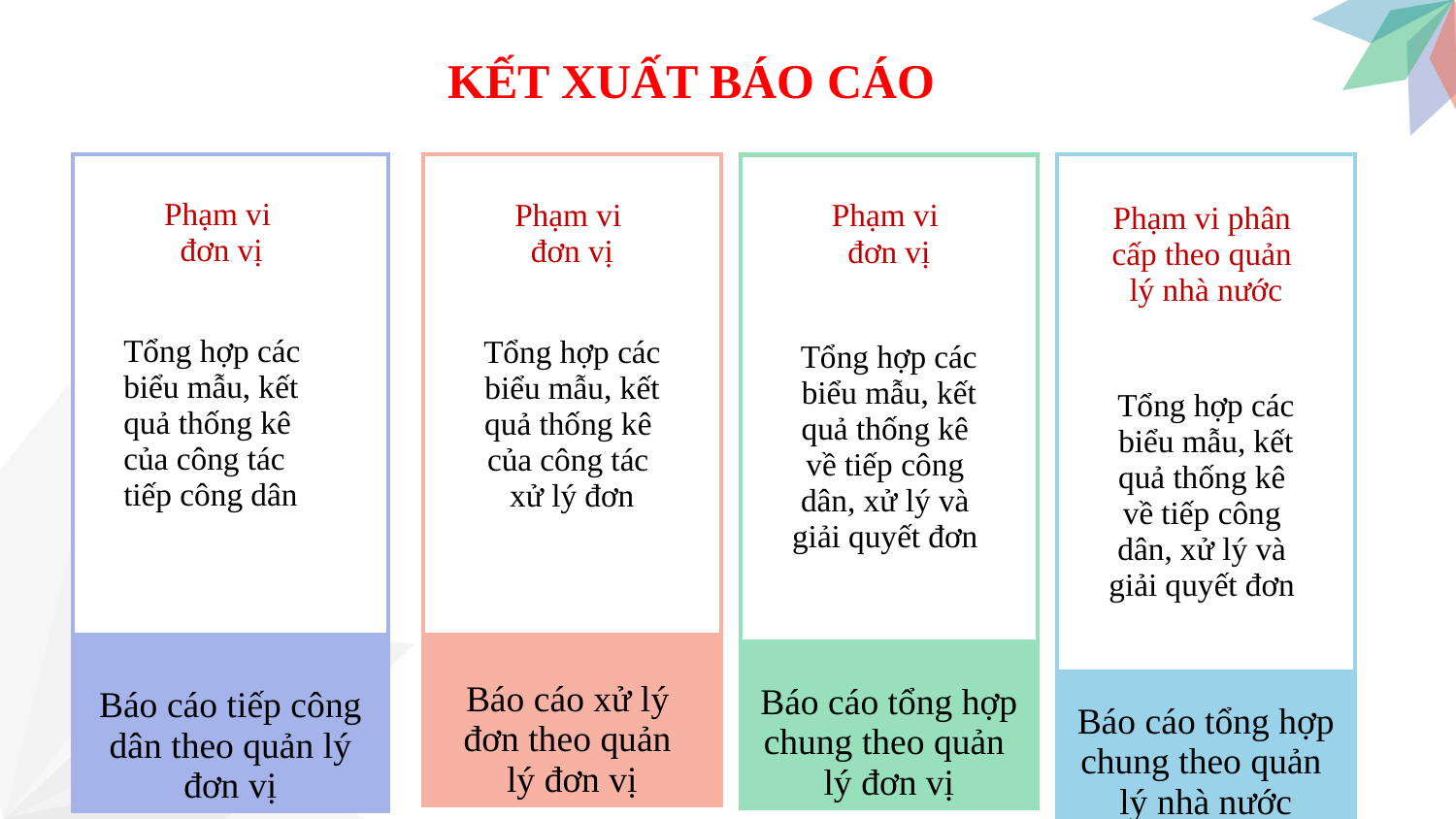

KẾT XUẤT BÁO CÁO
|  |  |  |
| --- | --- | --- |
|  | Phạm vi phân cấp theo quản lý nhà nước |  |
|  |  |  |
|  | Tổng hợp các biểu mẫu, kết quả thống kê về tiếp công dân, xử lý và giải quyết đơn |  |
|  |  |  |
|  |  |  |
| Báo cáo tổng hợp chung theo quản lý nhà nước |  |  |
|  |  |  |
| --- | --- | --- |
|  | Phạm vi đơn vị |  |
|  |  |  |
|  | Tổng hợp các biểu mẫu, kết quả thống kê của công tác tiếp công dân |  |
|  |  |  |
|  |  |  |
| Báo cáo tiếp công dân theo quản lý đơn vị |  |  |
|  |  |  |
| --- | --- | --- |
|  | Phạm vi đơn vị |  |
|  |  |  |
|  | Tổng hợp các biểu mẫu, kết quả thống kê của công tác xử lý đơn |  |
|  |  |  |
|  |  |  |
| Báo cáo xử lý đơn theo quản lý đơn vị |  |  |
|  |  |  |
| --- | --- | --- |
|  | Phạm vi đơn vị |  |
|  |  |  |
|  | Tổng hợp các biểu mẫu, kết quả thống kê về tiếp công dân, xử lý và giải quyết đơn |  |
|  |  |  |
|  |  |  |
| Báo cáo tổng hợp chung theo quản lý đơn vị |  |  |